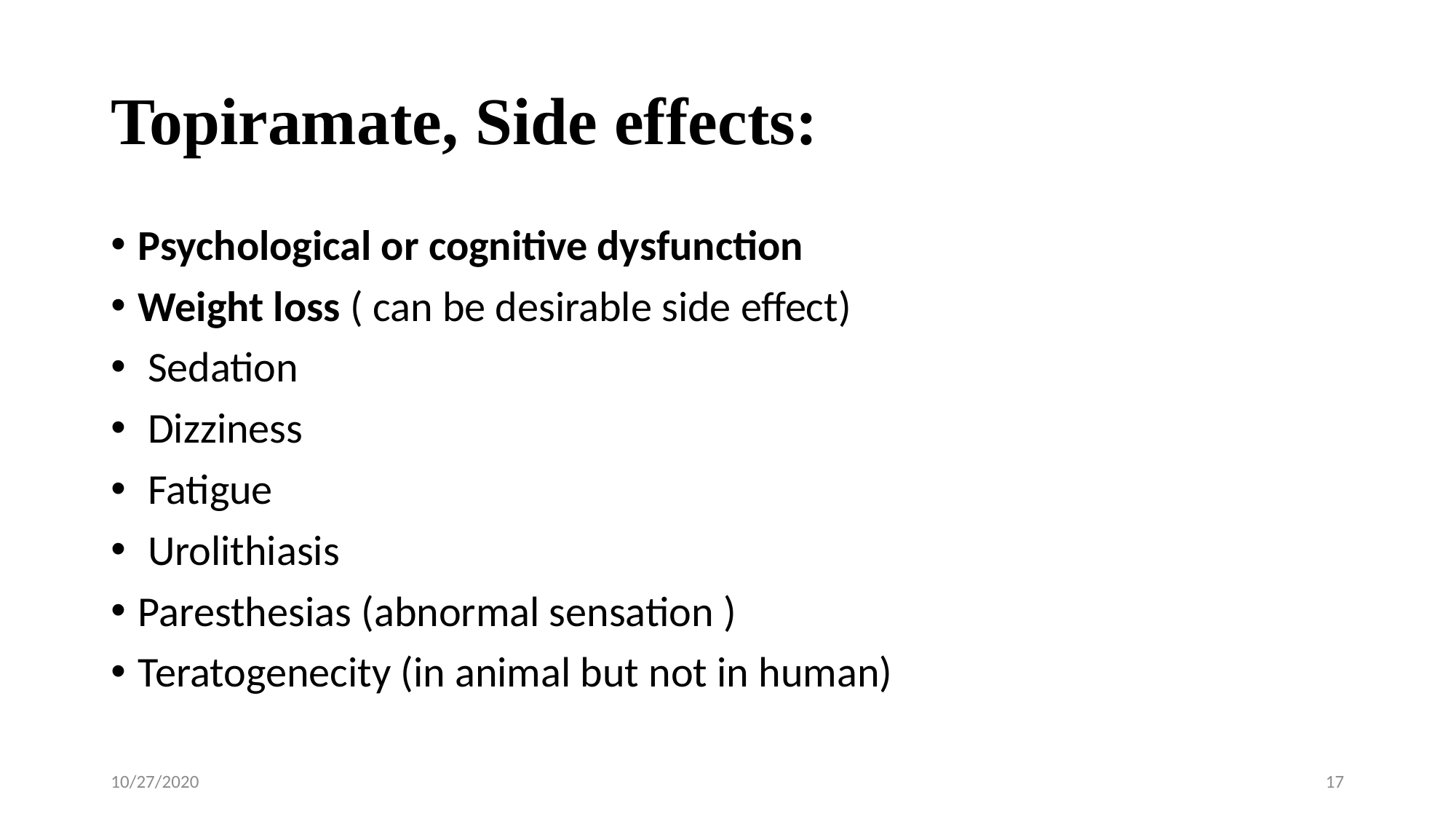

# Topiramate, Side effects:
Psychological or cognitive dysfunction
Weight loss ( can be desirable side effect)
 Sedation
 Dizziness
 Fatigue
 Urolithiasis
Paresthesias (abnormal sensation )
Teratogenecity (in animal but not in human)

10/27/2020
17